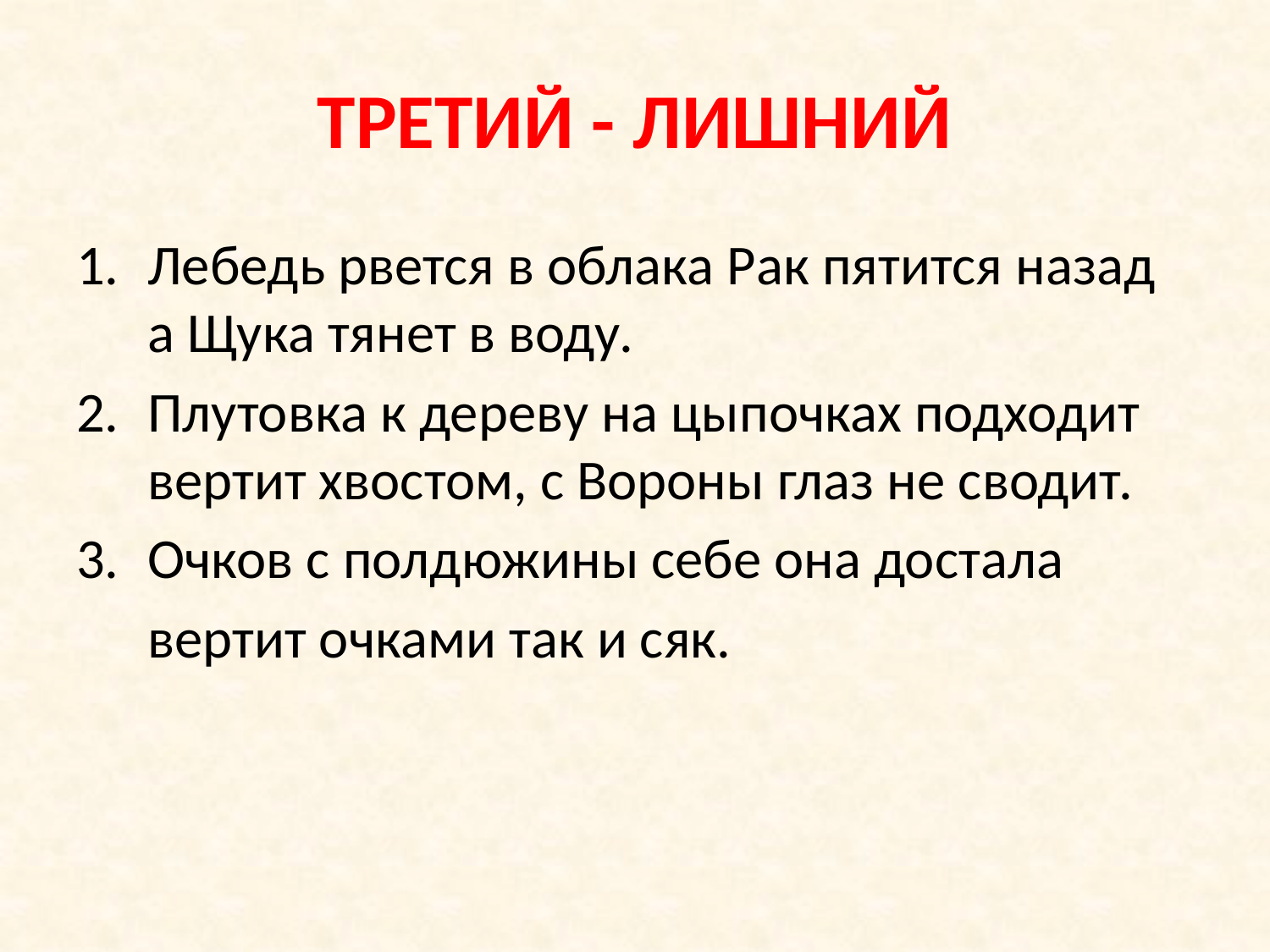

# ТРЕТИЙ - ЛИШНИЙ
Лебедь рвется в облака Рак пятится назад а Щука тянет в воду.
Плутовка к дереву на цыпочках подходит вертит хвостом, с Вороны глаз не сводит.
Очков с полдюжины себе она достала
	вертит очками так и сяк.